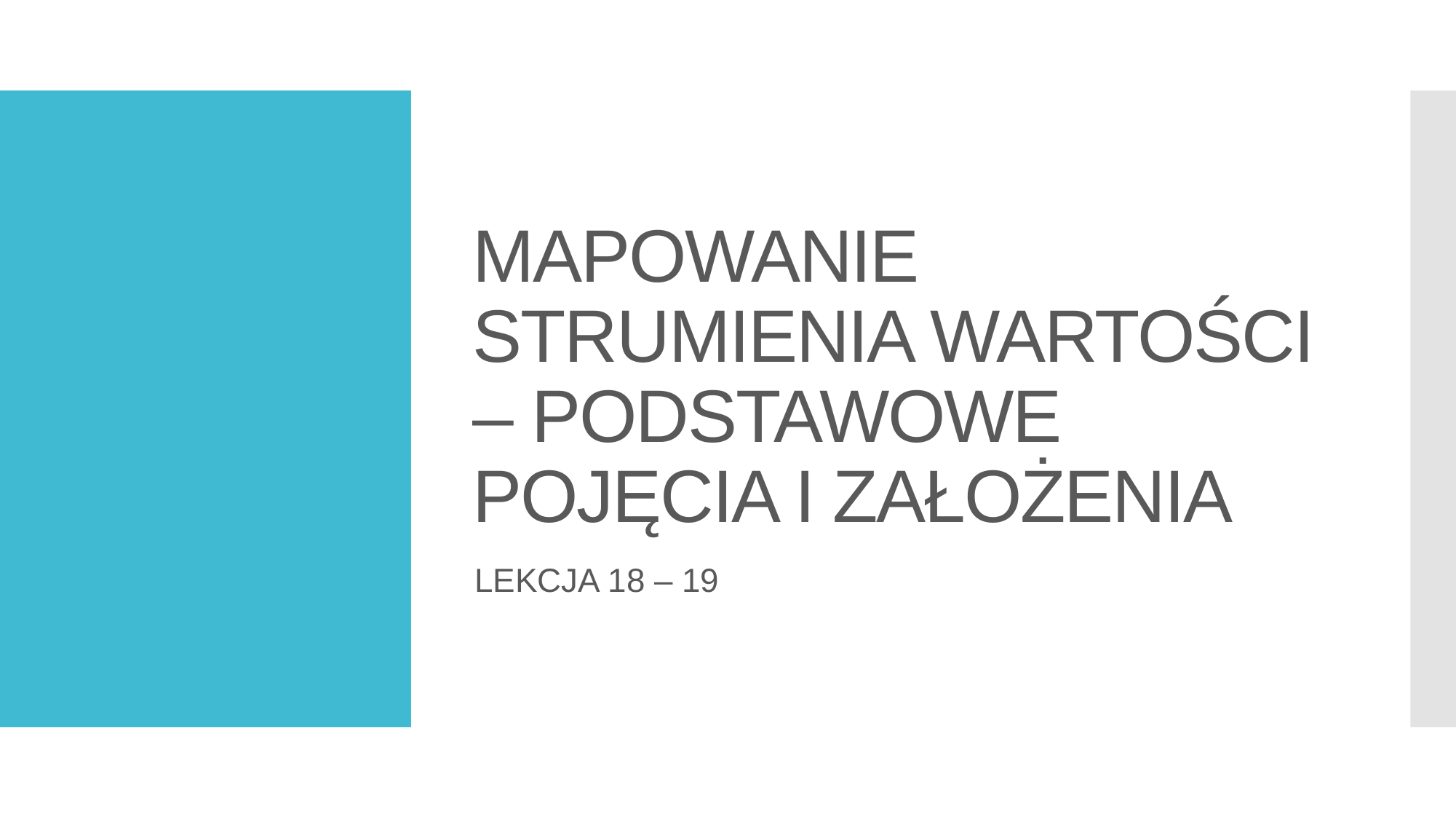

# MAPOWANIE STRUMIENIA WARTOŚCI – PODSTAWOWE POJĘCIA I ZAŁOŻENIA
LEKCJA 18 – 19